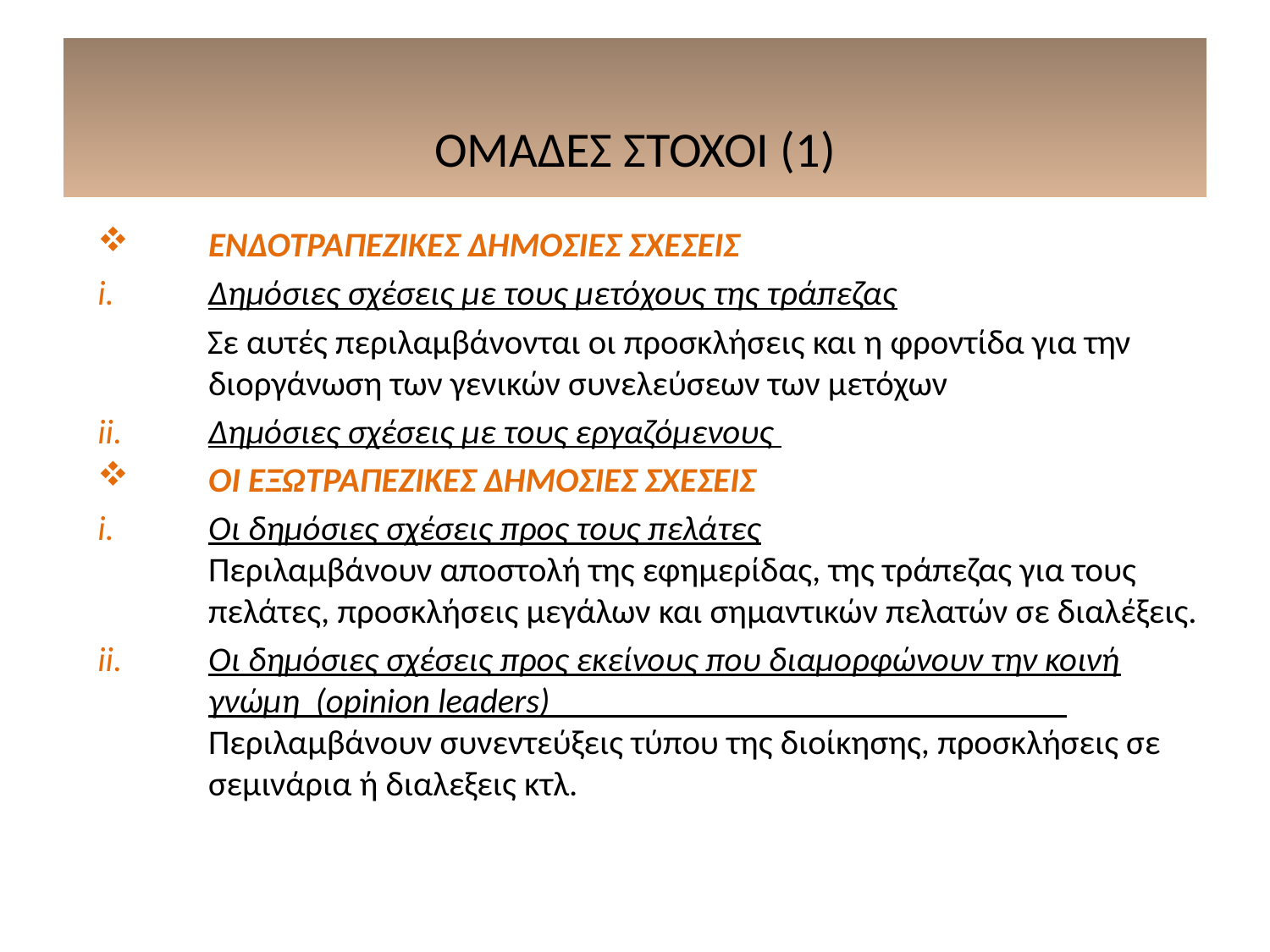

# ΟΜΑΔΕΣ ΣΤΟΧΟΙ (1)
ΕΝΔΟΤΡΑΠΕΖΙΚΕΣ ΔΗΜΟΣΙΕΣ ΣΧΕΣΕΙΣ
Δημόσιες σχέσεις με τους μετόχους της τράπεζας
              Σε αυτές περιλαμβάνονται οι προσκλήσεις και η φροντίδα για την διοργάνωση των γενικών συνελεύσεων των μετόχων
Δημόσιες σχέσεις με τους εργαζόμενους
ΟΙ ΕΞΩΤΡΑΠΕΖΙΚΕΣ ΔΗΜΟΣΙΕΣ ΣΧΕΣΕΙΣ
Οι δημόσιες σχέσεις προς τους πελάτες                                           Περιλαμβάνουν αποστολή της εφημερίδας, της τράπεζας για τους πελάτες, προσκλήσεις μεγάλων και σημαντικών πελατών σε διαλέξεις.
Οι δημόσιες σχέσεις προς εκείνους που διαμορφώνουν την κοινή γνώμη  (opinion leaders)                                                                   Περιλαμβάνουν συνεντεύξεις τύπου της διοίκησης, προσκλήσεις σε σεμινάρια ή διαλεξεις κτλ.